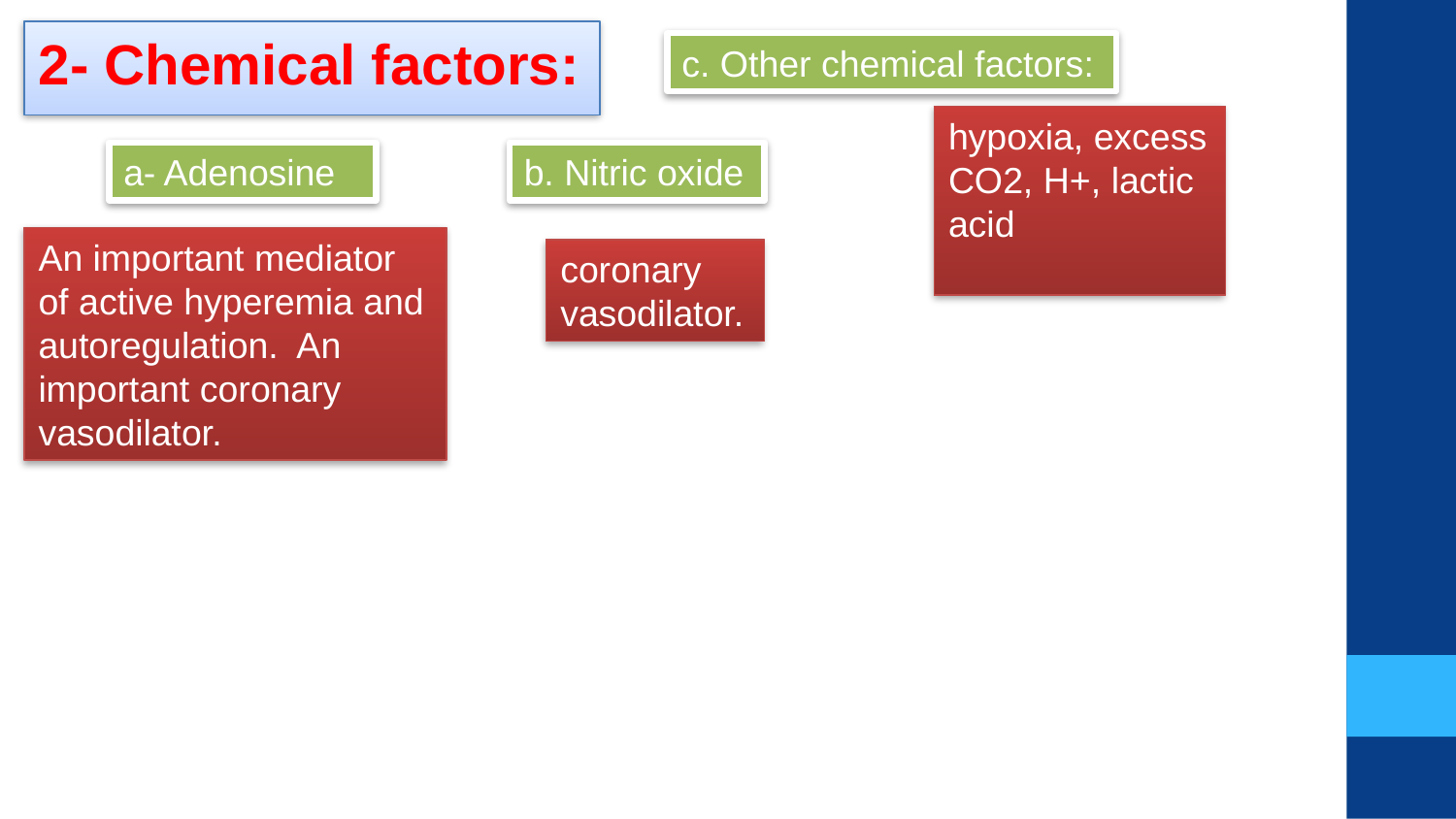

2- Chemical factors:

c. Other chemical factors:
hypoxia, excess CO2, H+, lactic acid

a- Adenosine
b. Nitric oxide

i
An important mediator of active hyperemia and autoregulation.  An important coronary vasodilator.
coronary vasodilator.
.